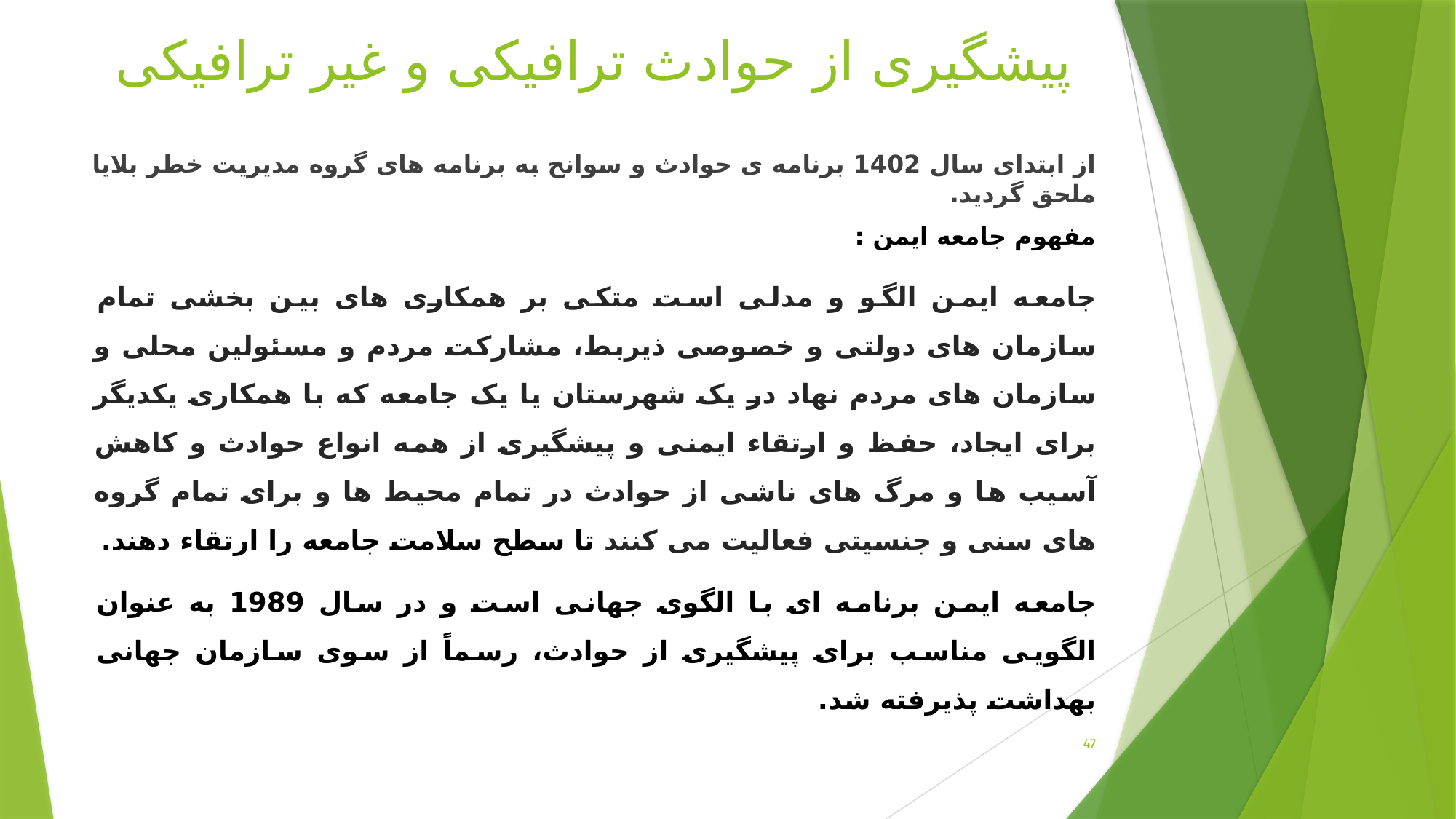

# پیشگیری از حوادث ترافیکی و غیر ترافیکی
از ابتدای سال 1402 برنامه ی حوادث و سوانح به برنامه های گروه مدیریت خطر بلایا ملحق گردید.
مفهوم جامعه ایمن :
جامعه ایمن الگو و مدلی است متکی بر همکاری های بین بخشی تمام سازمان های دولتی و خصوصی ذیربط، مشارکت مردم و مسئولین محلی و سازمان های مردم نهاد در یک شهرستان یا یک جامعه که با همکاری یکدیگر برای ایجاد، حفظ و ارتقاء ایمنی و پیشگیری از همه انواع حوادث و کاهش آسیب ها و مرگ های ناشی از حوادث در تمام محیط ها و برای تمام گروه های سنی و جنسیتی فعالیت می کنند تا سطح سلامت جامعه را ارتقاء دهند.
جامعه ایمن برنامه ای با الگوی جهانی است و در سال 1989 به عنوان الگویی مناسب برای پیشگیری از حوادث، رسماً از سوی سازمان جهانی بهداشت پذیرفته شد.

47